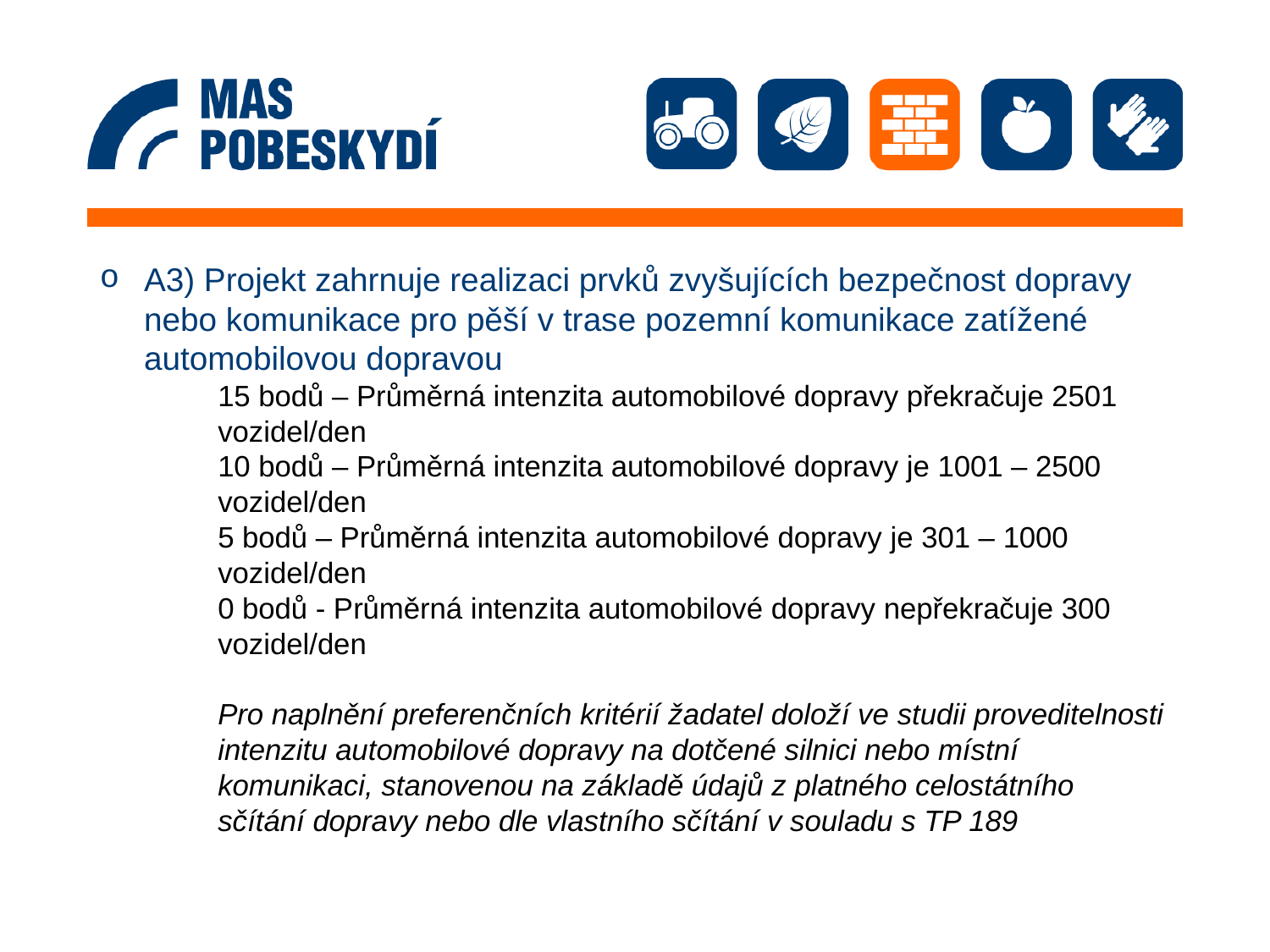

A3) Projekt zahrnuje realizaci prvků zvyšujících bezpečnost dopravy nebo komunikace pro pěší v trase pozemní komunikace zatížené automobilovou dopravou
15 bodů – Průměrná intenzita automobilové dopravy překračuje 2501 vozidel/den
10 bodů – Průměrná intenzita automobilové dopravy je 1001 – 2500 vozidel/den
5 bodů – Průměrná intenzita automobilové dopravy je 301 – 1000 vozidel/den
0 bodů - Průměrná intenzita automobilové dopravy nepřekračuje 300 vozidel/den

Pro naplnění preferenčních kritérií žadatel doloží ve studii proveditelnosti intenzitu automobilové dopravy na dotčené silnici nebo místní komunikaci, stanovenou na základě údajů z platného celostátního sčítání dopravy nebo dle vlastního sčítání v souladu s TP 189